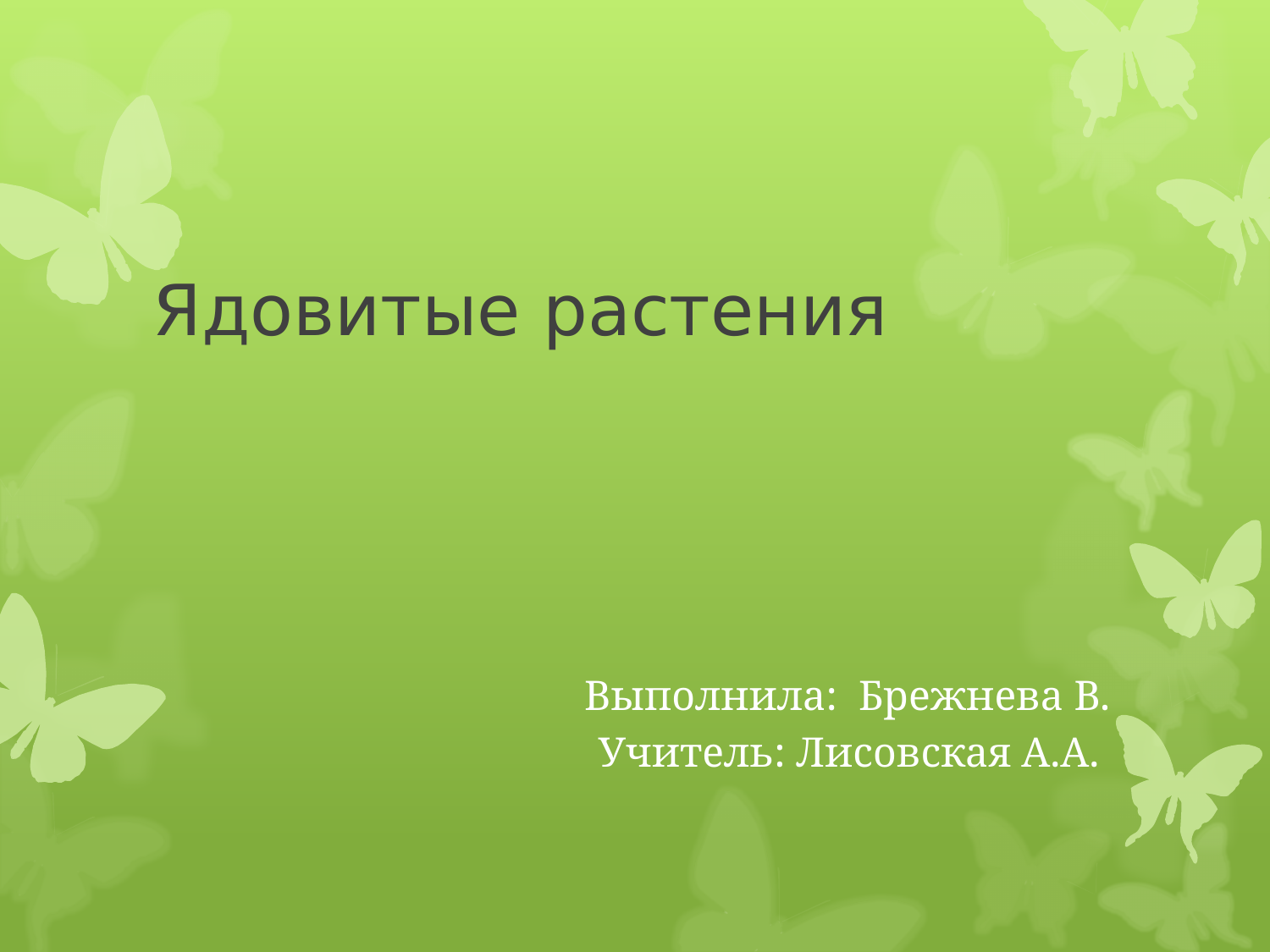

# Ядовитые растения
Выполнила:  Брежнева В.
Учитель: Лисовская А.А.